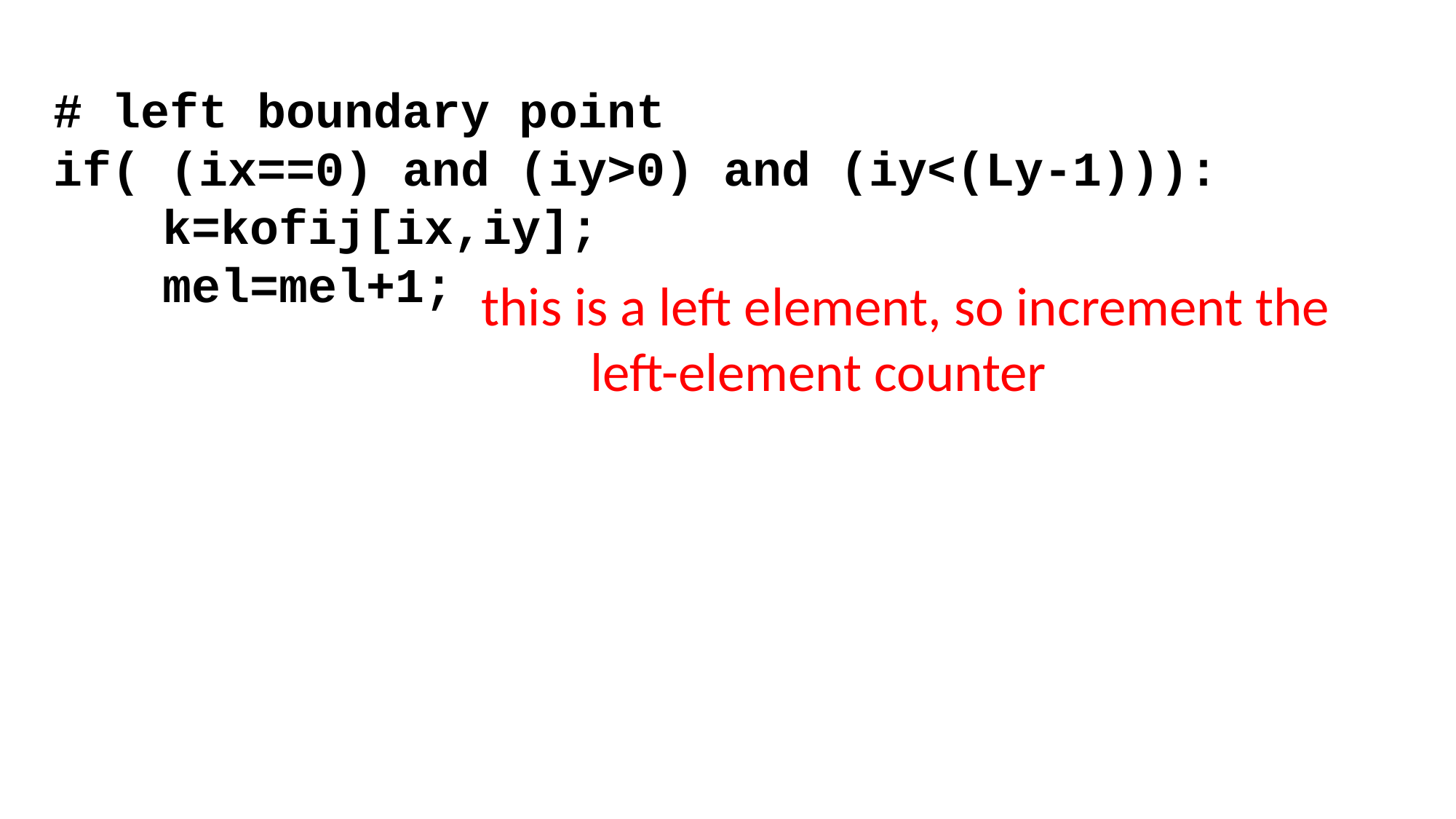

# left boundary point
if( (ix==0) and (iy>0) and (iy<(Ly-1))):
	k=kofij[ix,iy];
mel=mel+1;
this is a left element, so increment the
	left-element counter